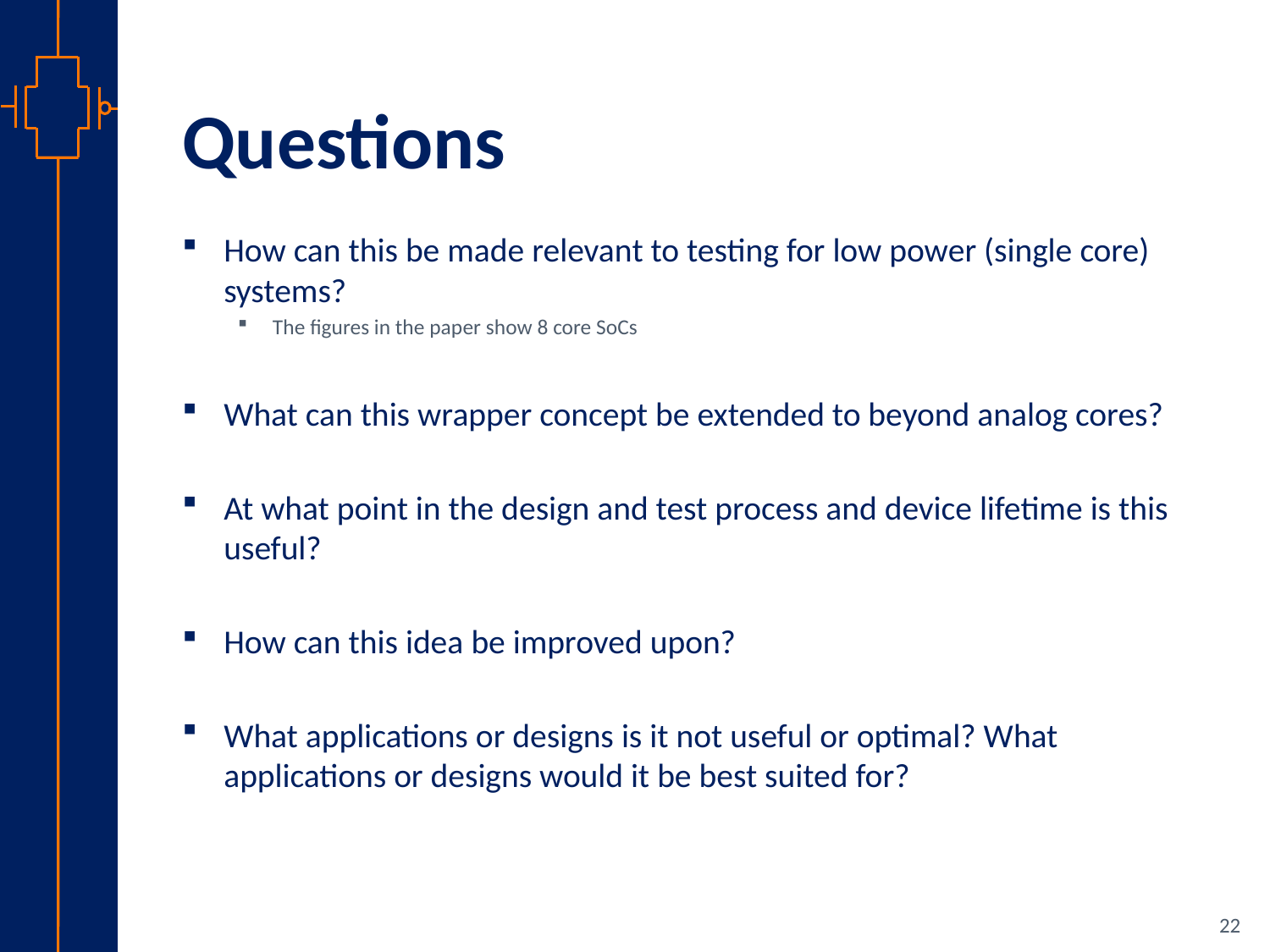

# Questions
How can this be made relevant to testing for low power (single core) systems?
The figures in the paper show 8 core SoCs

What can this wrapper concept be extended to beyond analog cores?

At what point in the design and test process and device lifetime is this useful?

How can this idea be improved upon?

What applications or designs is it not useful or optimal? What applications or designs would it be best suited for?
22